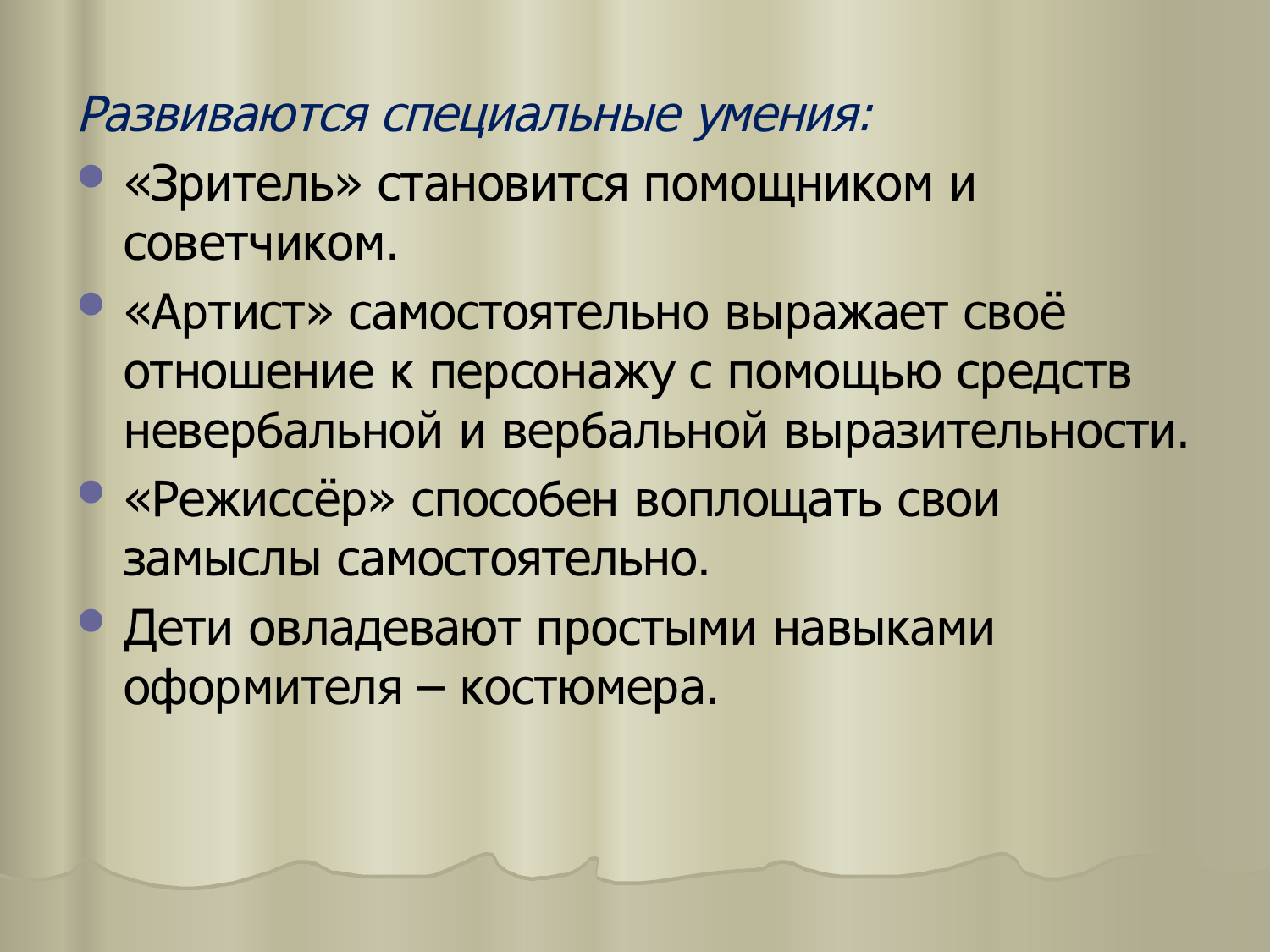

Развиваются специальные умения:
«Зритель» становится помощником и советчиком.
«Артист» самостоятельно выражает своё отношение к персонажу с помощью средств невербальной и вербальной выразительности.
«Режиссёр» способен воплощать свои замыслы самостоятельно.
Дети овладевают простыми навыками оформителя – костюмера.